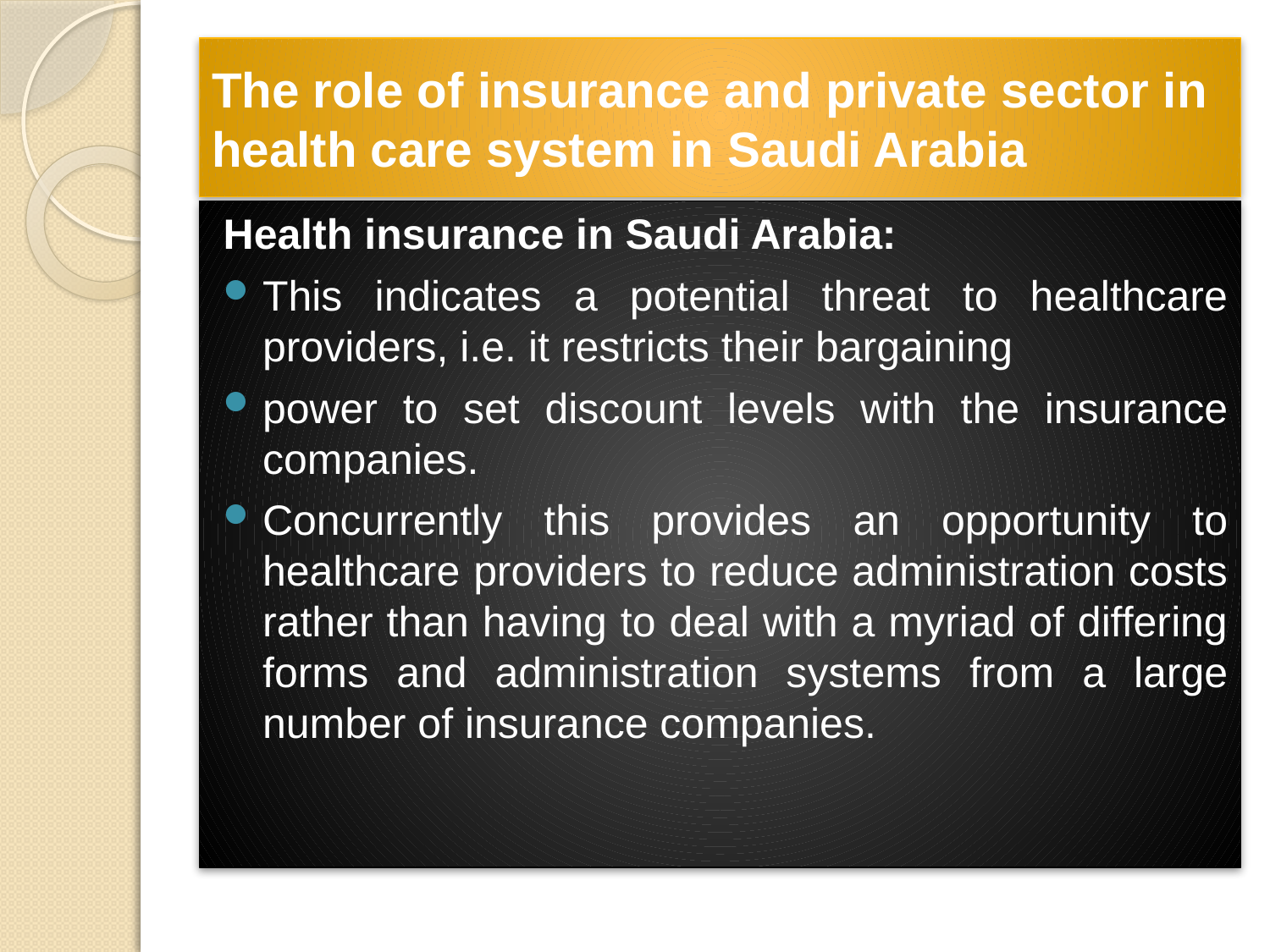

# The role of insurance and private sector in health care system in Saudi Arabia
Health insurance in Saudi Arabia:
This indicates a potential threat to healthcare providers, i.e. it restricts their bargaining
power to set discount levels with the insurance companies.
Concurrently this provides an opportunity to healthcare providers to reduce administration costs rather than having to deal with a myriad of differing forms and administration systems from a large number of insurance companies.